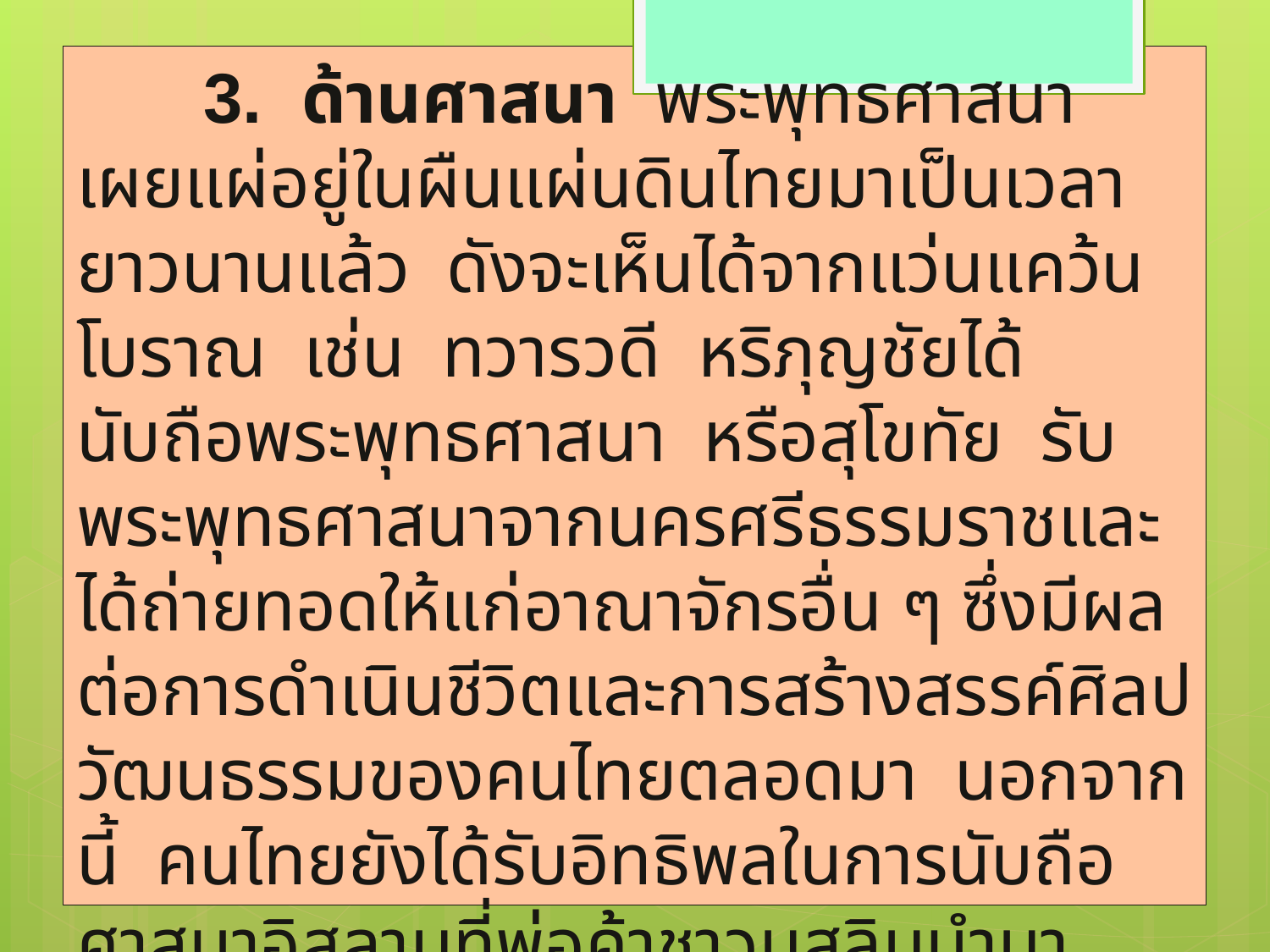

3.  ด้านศาสนา  พระพุทธศาสนาเผยแผ่อยู่ในผืนแผ่นดินไทยมาเป็นเวลายาวนานแล้ว  ดังจะเห็นได้จากแว่นแคว้นโบราณ  เช่น  ทวารวดี  หริภุญชัยได้นับถือพระพุทธศาสนา  หรือสุโขทัย  รับพระพุทธศาสนาจากนครศรีธรรมราชและได้ถ่ายทอดให้แก่อาณาจักรอื่น ๆ ซึ่งมีผลต่อการดำเนินชีวิตและการสร้างสรรค์ศิลปวัฒนธรรมของคนไทยตลอดมา  นอกจากนี้  คนไทยยังได้รับอิทธิพลในการนับถือศาสนาอิสลามที่พ่อค้าชาวมุสลิมนำมาเผยแผ่  รวมทั้งคริสต์ศาสนาที่คณะมิชชันนารีนำเข้ามาเผยแผ่ในเมืองไทยนับตั้งแต่สมัย อยุธยา เป็นต้นมา